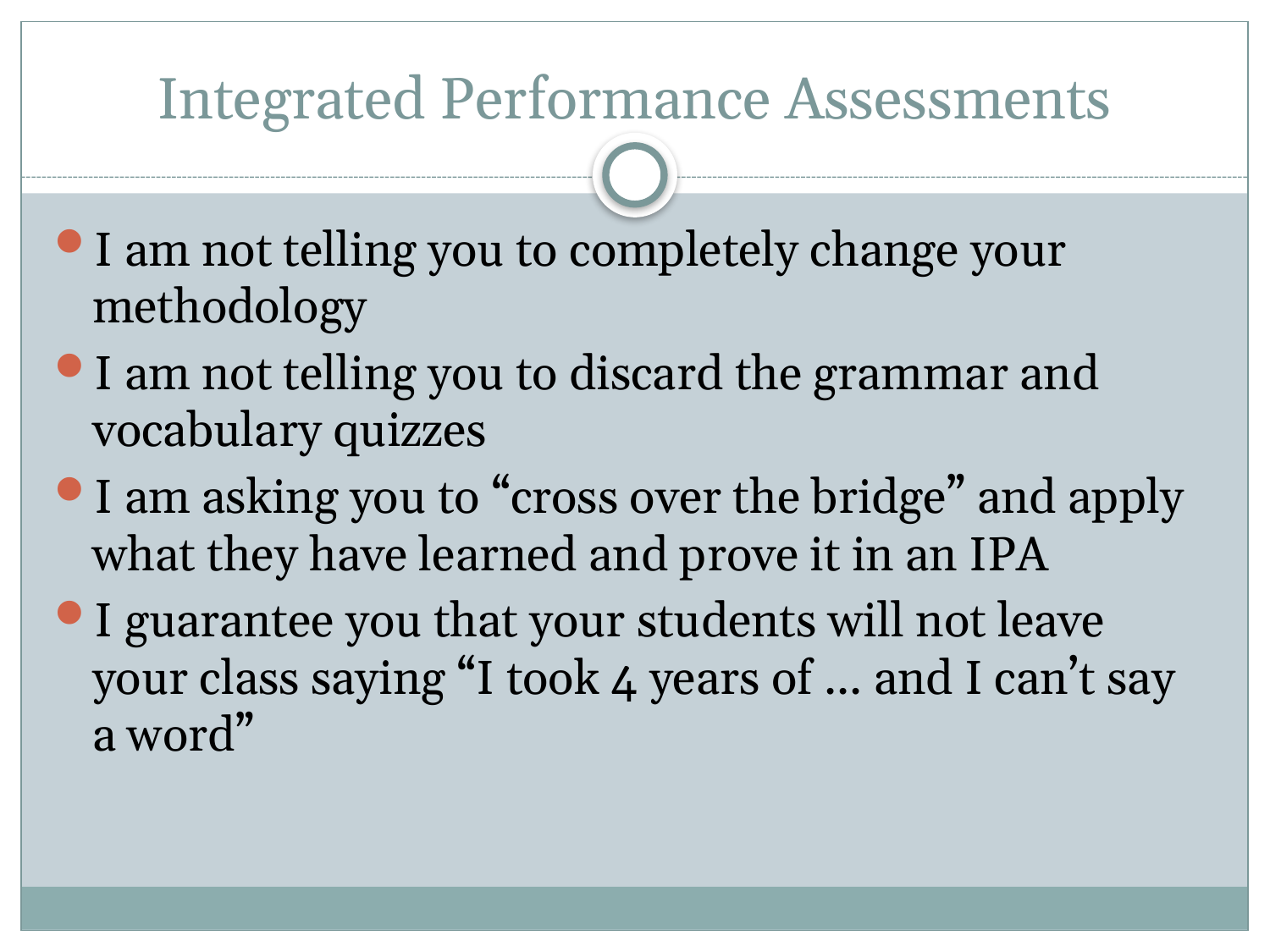

# Integrated Performance Assessments
I am not telling you to completely change your methodology
I am not telling you to discard the grammar and vocabulary quizzes
I am asking you to “cross over the bridge” and apply what they have learned and prove it in an IPA
I guarantee you that your students will not leave your class saying “I took 4 years of ... and I can’t say a word”